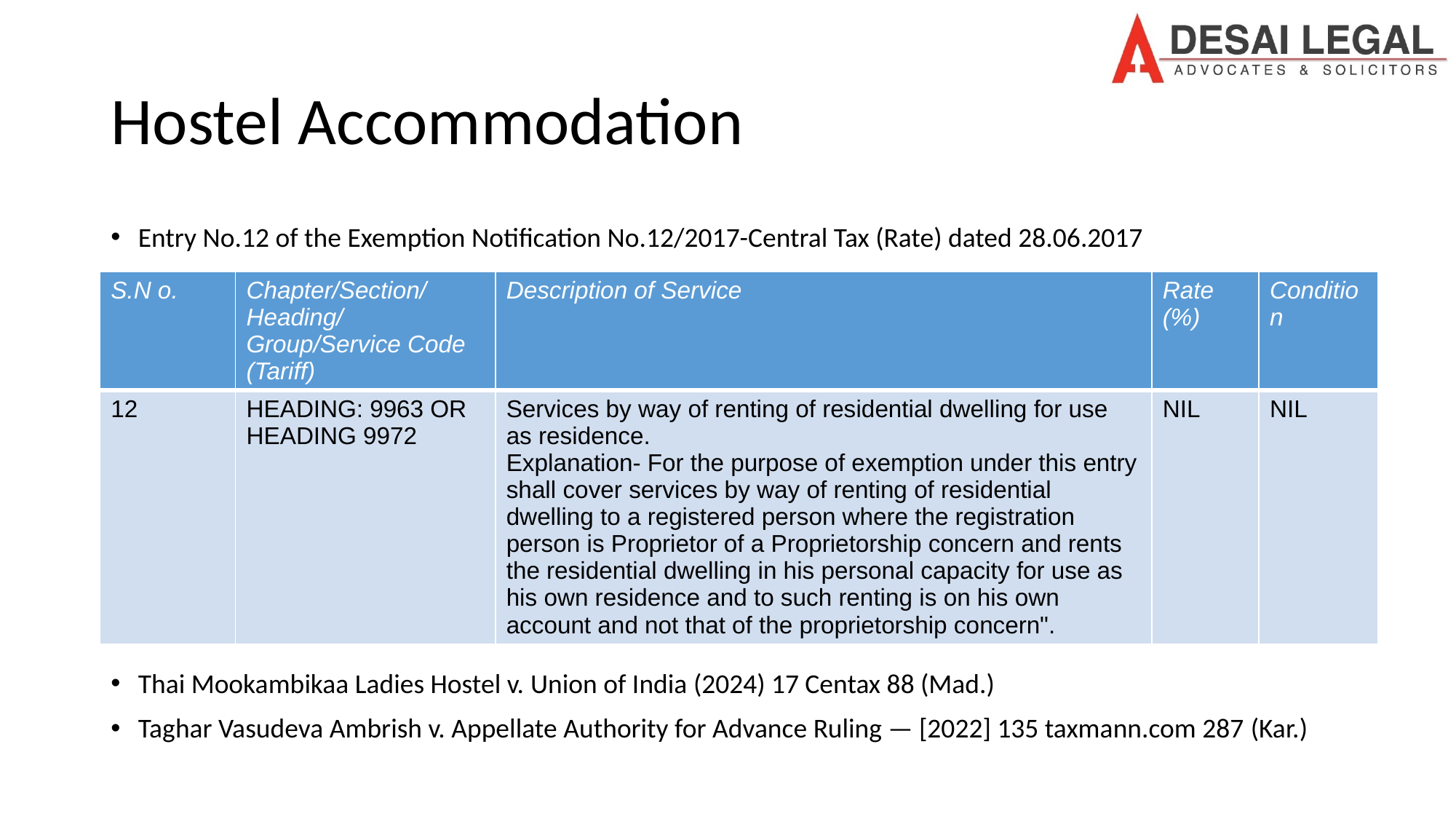

# Hostel Accommodation
Entry No.12 of the Exemption Notification No.12/2017-Central Tax (Rate) dated 28.06.2017

Thai Mookambikaa Ladies Hostel v. Union of India (2024) 17 Centax 88 (Mad.)
Taghar Vasudeva Ambrish v. Appellate Authority for Advance Ruling — [2022] 135 taxmann.com 287 (Kar.)
| S.N o. | Chapter/Section/Heading/ Group/Service Code (Tariff) | Description of Service | Rate (%) | Condition |
| --- | --- | --- | --- | --- |
| 12 | HEADING: 9963 OR HEADING 9972 | Services by way of renting of residential dwelling for use as residence. Explanation- For the purpose of exemption under this entry shall cover services by way of renting of residential dwelling to a registered person where the registration person is Proprietor of a Proprietorship concern and rents the residential dwelling in his personal capacity for use as his own residence and to such renting is on his own account and not that of the proprietorship concern". | NIL | NIL |